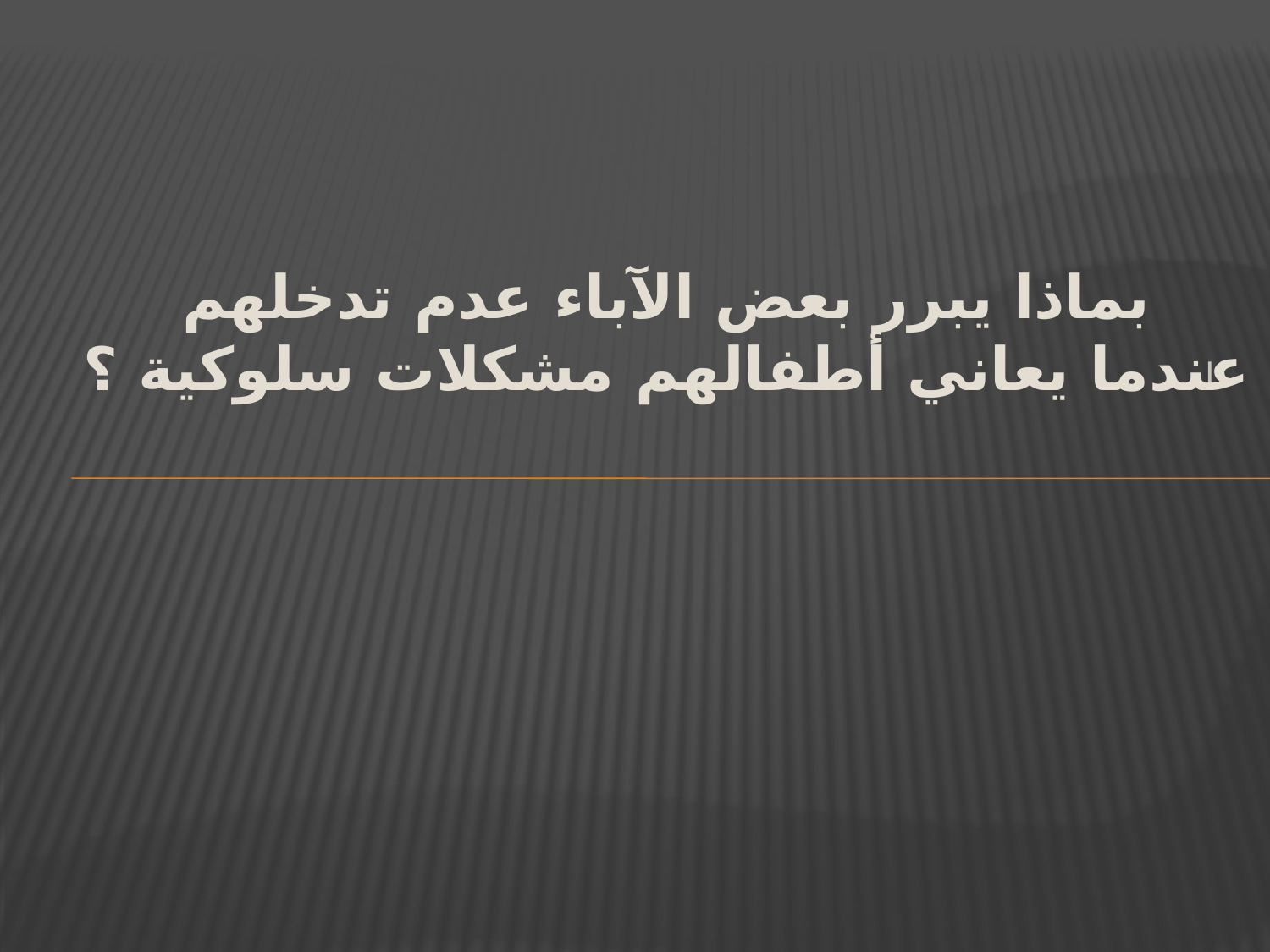

ا
# بماذا يبرر بعض الآباء عدم تدخلهم عندما يعاني أطفالهم مشكلات سلوكية ؟